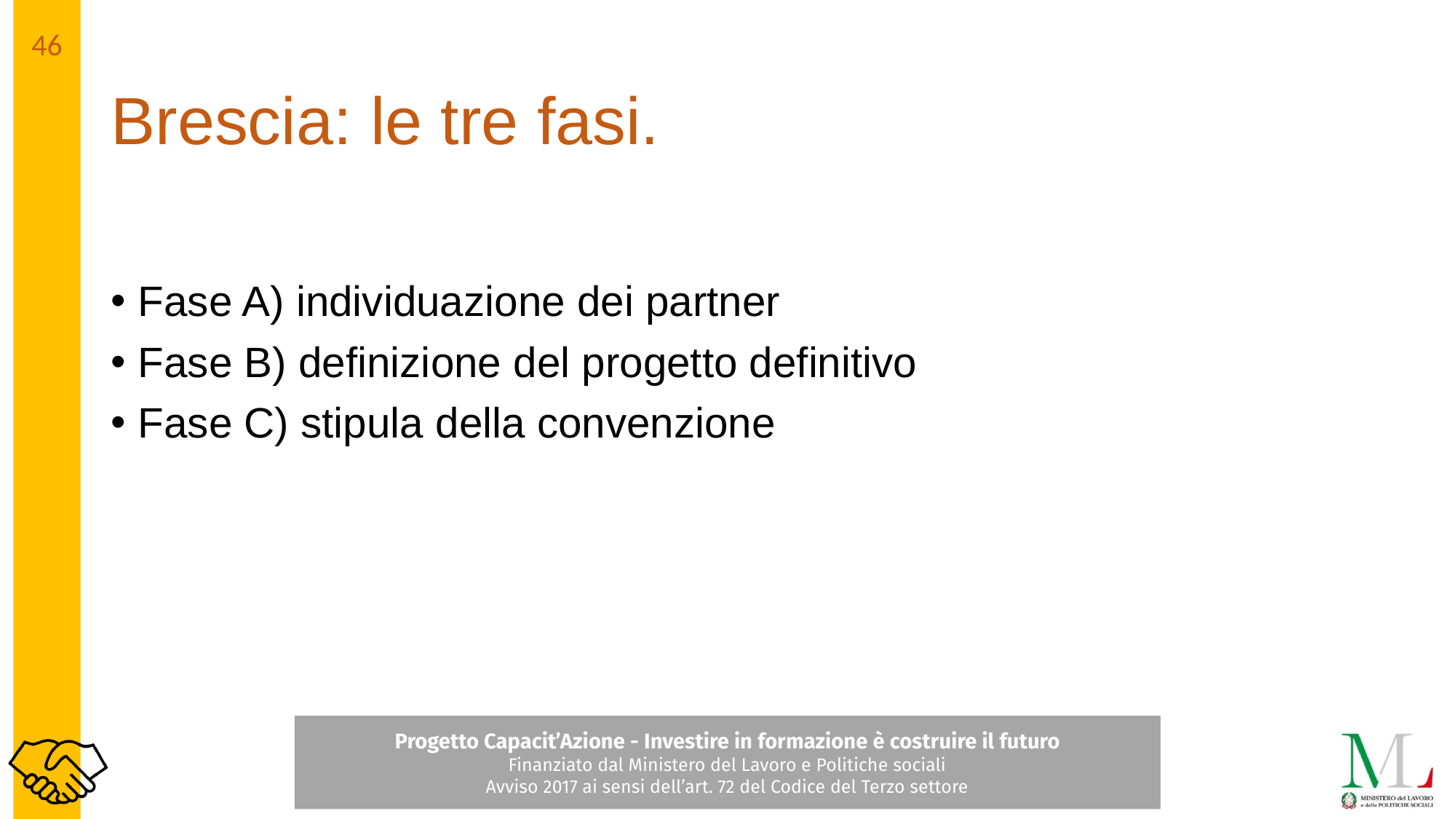

# Brescia: le tre fasi.
Fase A) individuazione dei partner
Fase B) definizione del progetto definitivo
Fase C) stipula della convenzione

46